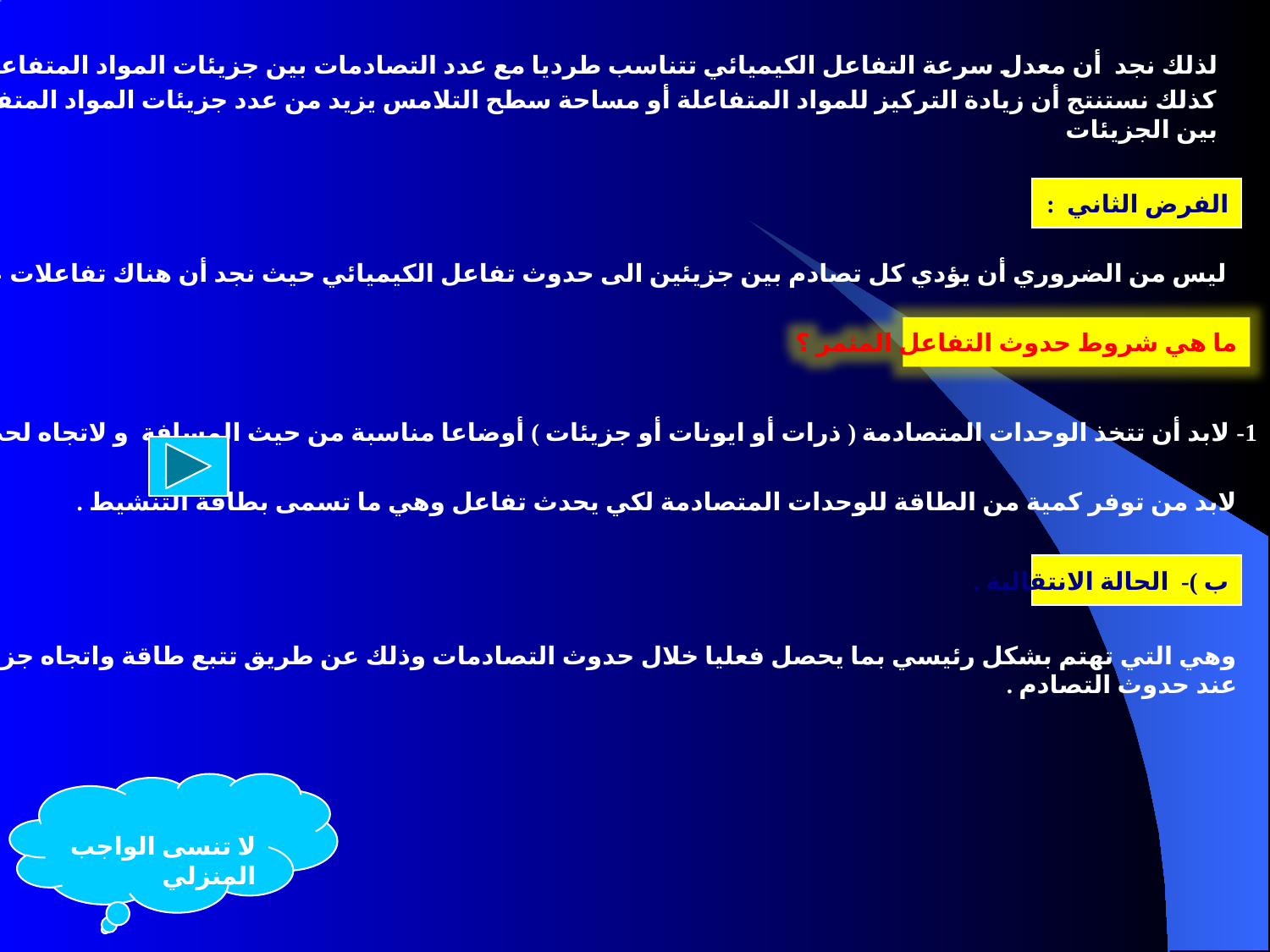

لذلك نجد  أن معدل سرعة التفاعل الكيميائي تتناسب طرديا مع عدد التصادمات بين جزيئات المواد المتفاعلة  آو  ذراتها آو ايوناتها  .
كذلك نستنتج أن زيادة التركيز للمواد المتفاعلة أو مساحة سطح التلامس يزيد من عدد جزيئات المواد المتفاعلة وبالتالي يزيد عدد التصادمات
بين الجزيئات
الفرض الثاني  :
ليس من الضروري أن يؤدي كل تصادم بين جزيئين الى حدوث تفاعل الكيميائي حيث نجد أن هناك تفاعلات غير مثمرة .( لا تنتج تفاعل )
ما هي شروط حدوث التفاعل المثمر ؟
1- لابد أن تتخذ الوحدات المتصادمة ( ذرات أو ايونات أو جزيئات ) أوضاعا مناسبة من حيث المسافة  و لاتجاه لحظة التصادم .

لابد من توفر كمية من الطاقة للوحدات المتصادمة لكي يحدث تفاعل وهي ما تسمى بطاقة التنشيط .
ب )-  الحالة الانتقالية .
وهي التي تهتم بشكل رئيسي بما يحصل فعليا خلال حدوث التصادمات وذلك عن طريق تتبع طاقة واتجاه جزيئات المادة المتفاعلة
عند حدوث التصادم .

لا تنسى الواجب المنزلي